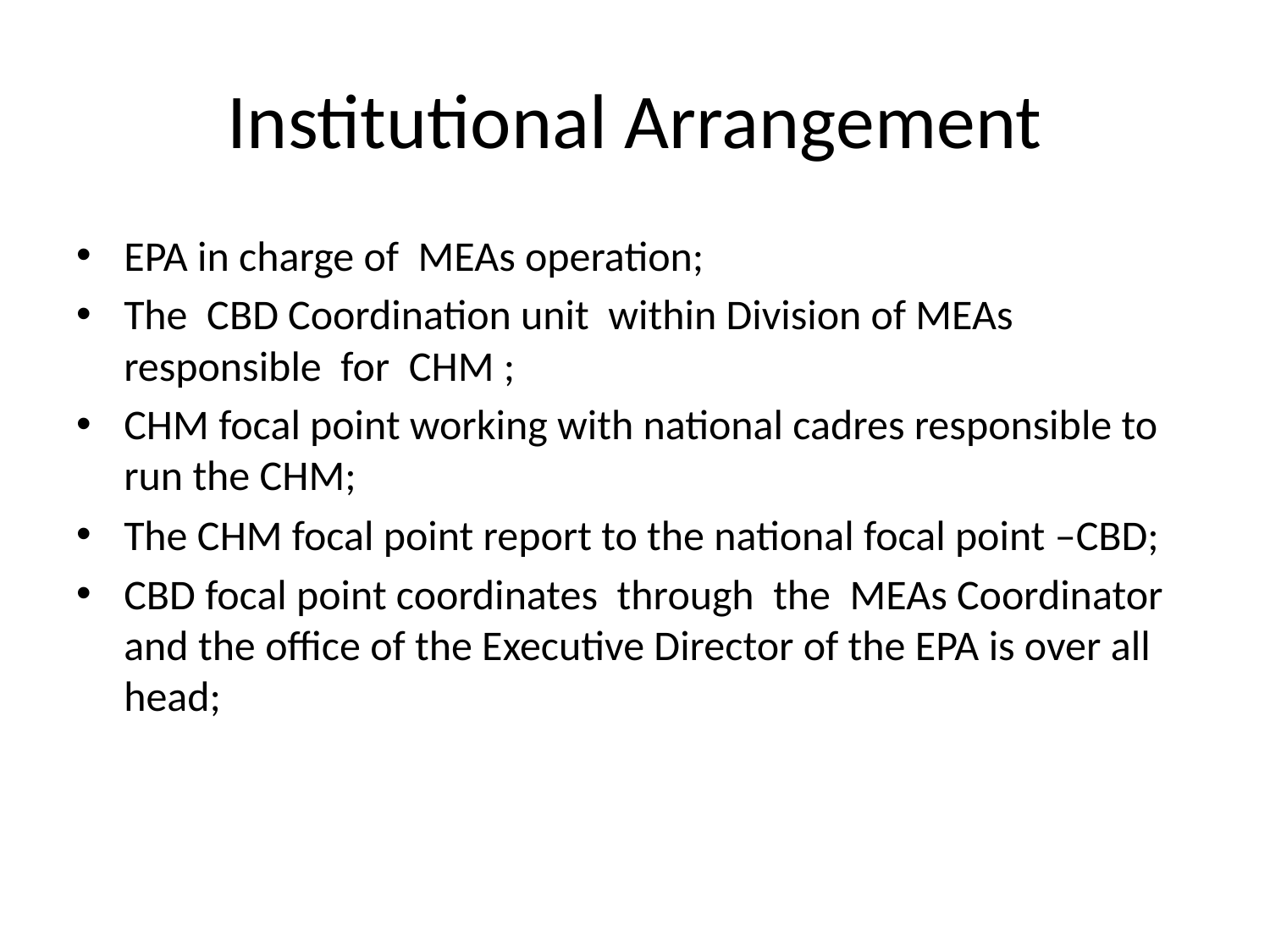

# Institutional Arrangement
EPA in charge of  MEAs operation;
The  CBD Coordination unit  within Division of MEAs responsible  for  CHM ;
CHM focal point working with national cadres responsible to run the CHM;
The CHM focal point report to the national focal point –CBD;
CBD focal point coordinates  through  the  MEAs Coordinator   and the office of the Executive Director of the EPA is over all head;